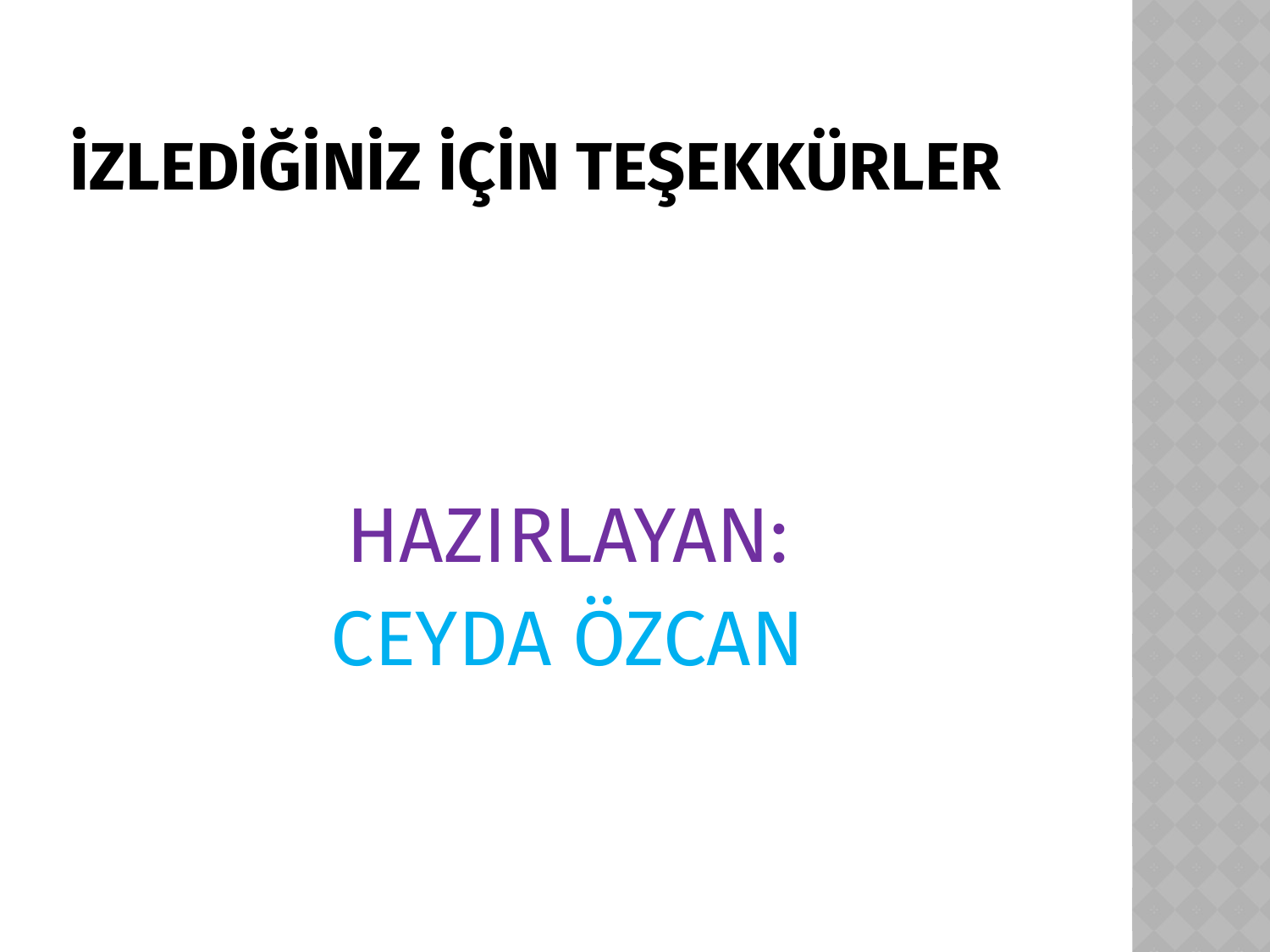

# İZLEDİĞİNİZ İÇİN TEŞEKKÜRLER

HAZIRLAYAN:
CEYDA ÖZCAN